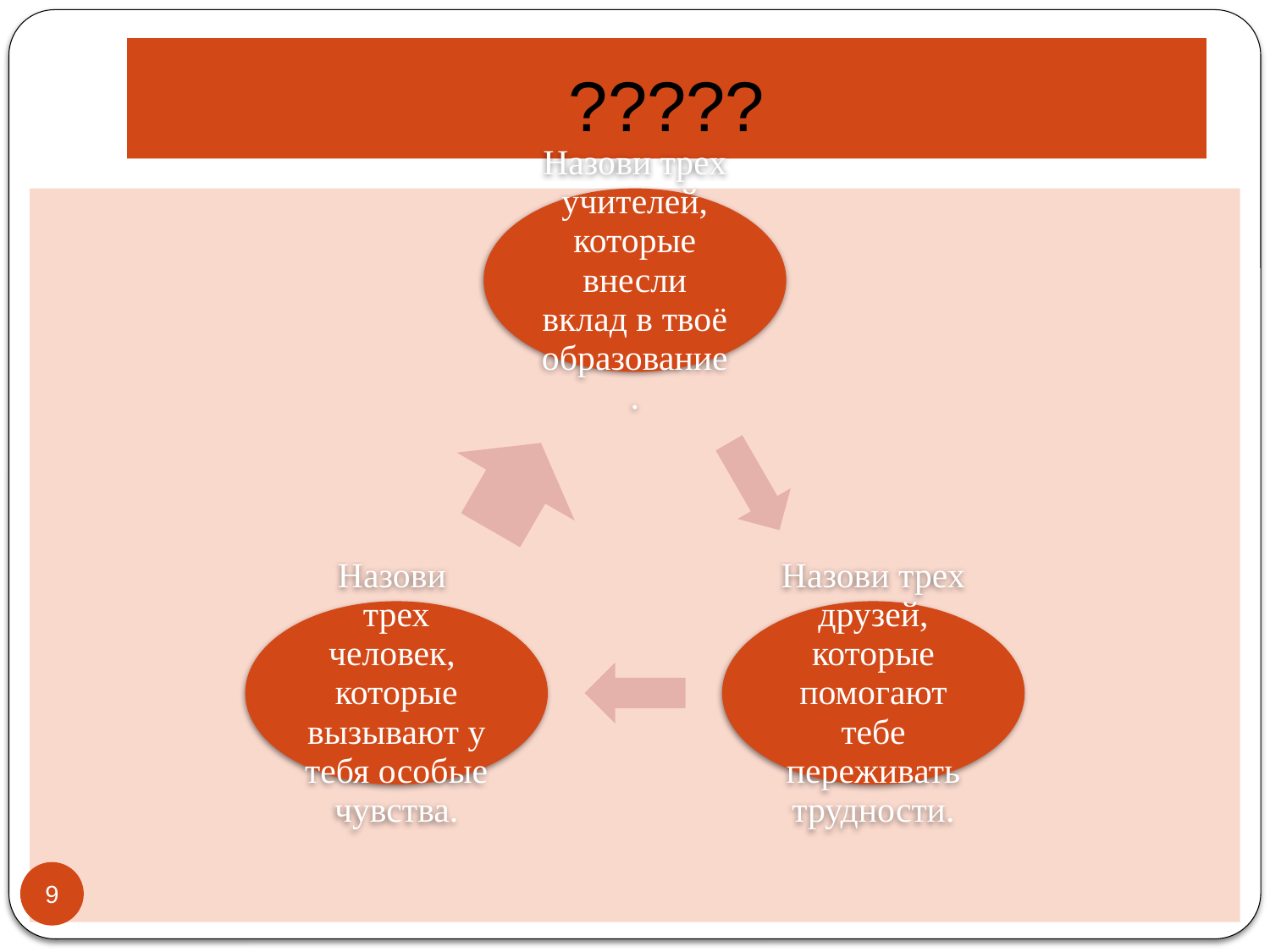

# ?????
Назови трех учителей, которые внесли вклад в твоё образование.
Назови трех друзей, которые помогают тебе переживать трудности.
Назови  трех человек,  которые вызывают у тебя особые чувства.
9